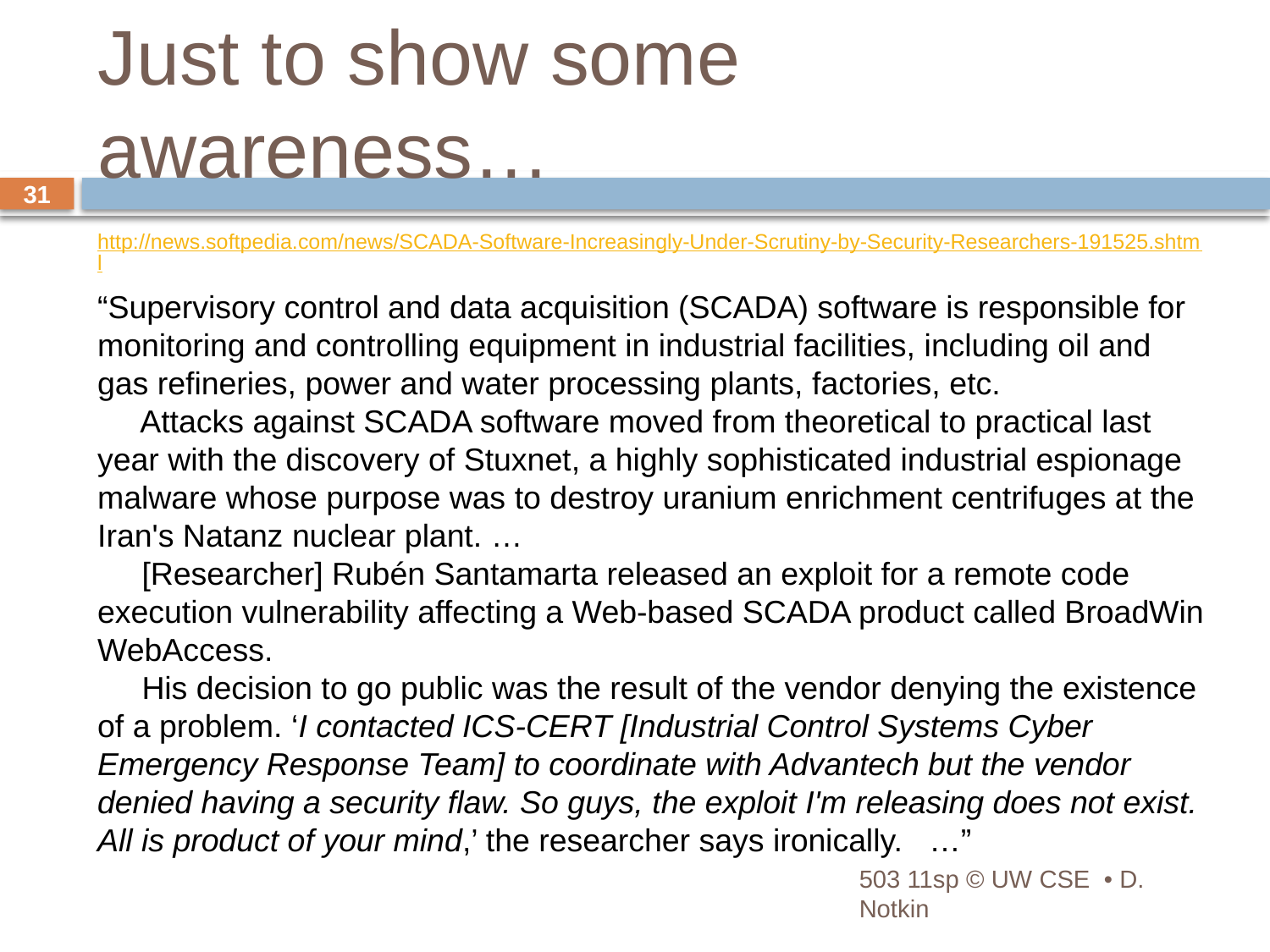

# Just to show some awareness…
31
http://news.softpedia.com/news/SCADA-Software-Increasingly-Under-Scrutiny-by-Security-Researchers-191525.shtml
“Supervisory control and data acquisition (SCADA) software is responsible for monitoring and controlling equipment in industrial facilities, including oil and gas refineries, power and water processing plants, factories, etc.
     Attacks against SCADA software moved from theoretical to practical last year with the discovery of Stuxnet, a highly sophisticated industrial espionage malware whose purpose was to destroy uranium enrichment centrifuges at the Iran's Natanz nuclear plant. …
     [Researcher] Rubén Santamarta released an exploit for a remote code execution vulnerability affecting a Web-based SCADA product called BroadWin WebAccess.
     His decision to go public was the result of the vendor denying the existence of a problem. ‘I contacted ICS-CERT [Industrial Control Systems Cyber Emergency Response Team] to coordinate with Advantech but the vendor denied having a security flaw. So guys, the exploit I'm releasing does not exist. All is product of your mind,’ the researcher says ironically.   …”
503 11sp © UW CSE  • D. Notkin